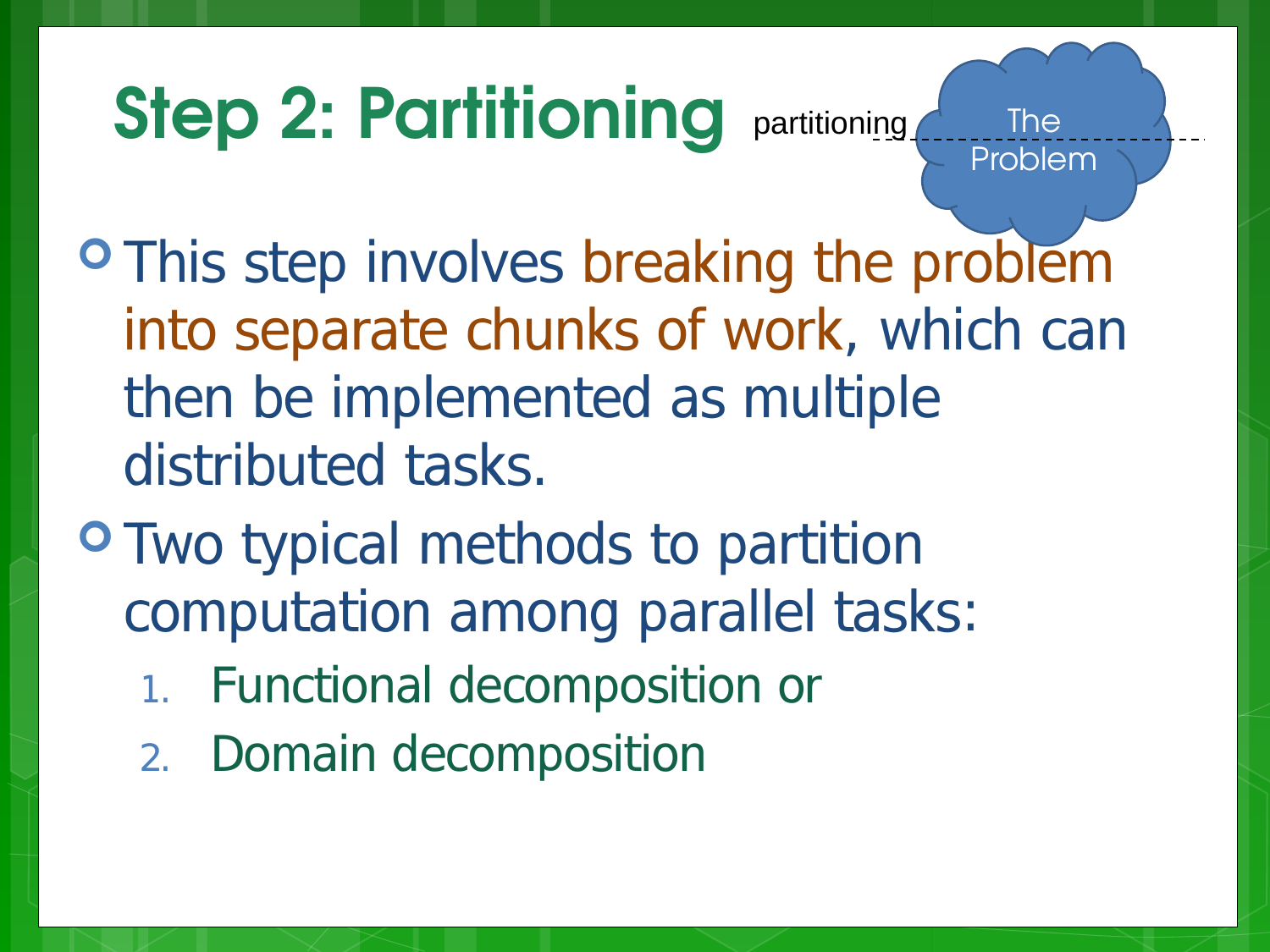

The Problem
# Step 2: Partitioning
partitioning
This step involves breaking the problem into separate chunks of work, which can then be implemented as multiple distributed tasks.
Two typical methods to partition computation among parallel tasks:
Functional decomposition or
Domain decomposition